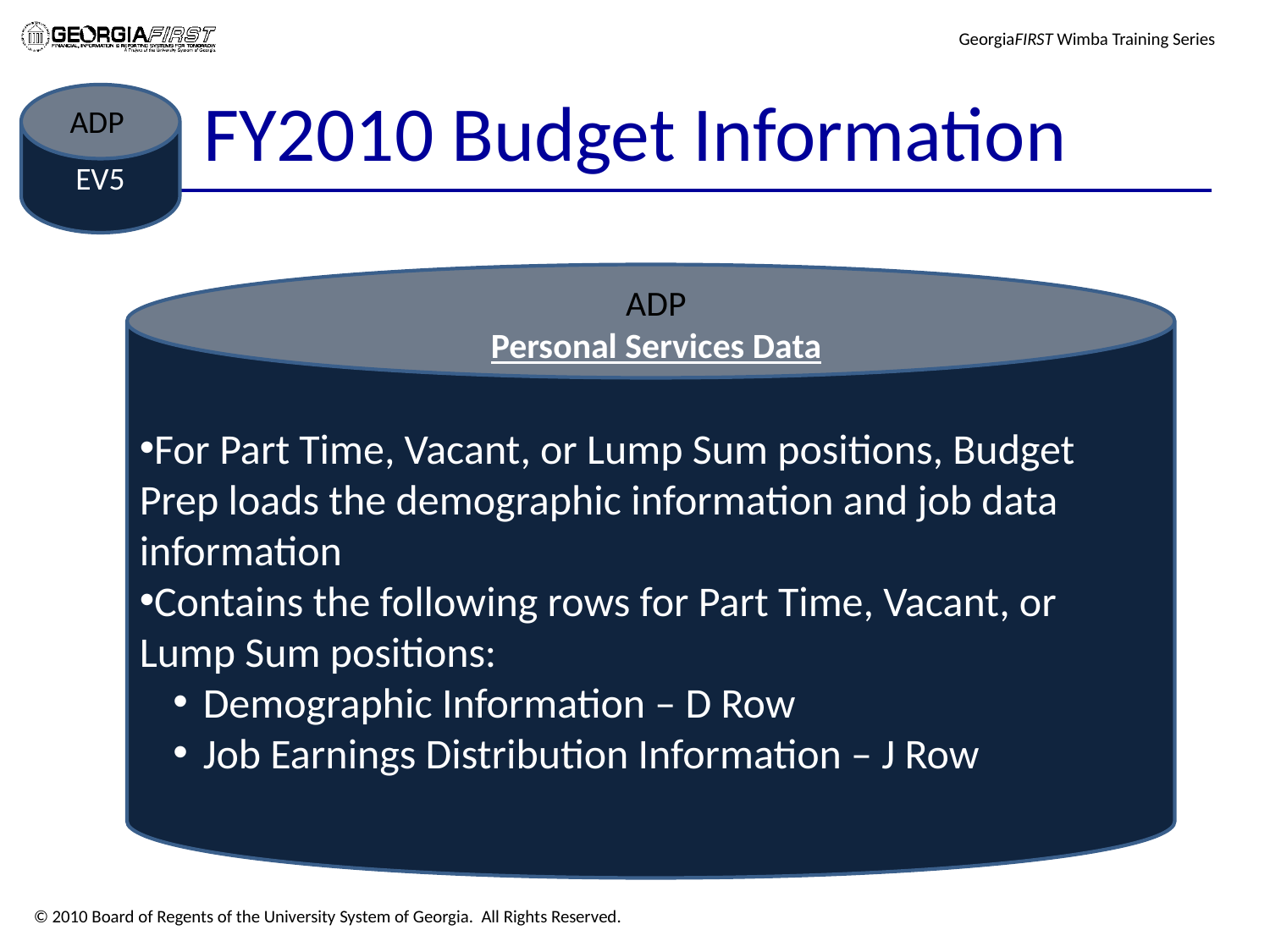

# FY2010 Budget Information
EV5
ADP

For Part Time, Vacant, or Lump Sum positions, Budget Prep loads the demographic information and job data information
Contains the following rows for Part Time, Vacant, or Lump Sum positions:
Demographic Information – D Row
Job Earnings Distribution Information – J Row

ADP
Personal Services Data